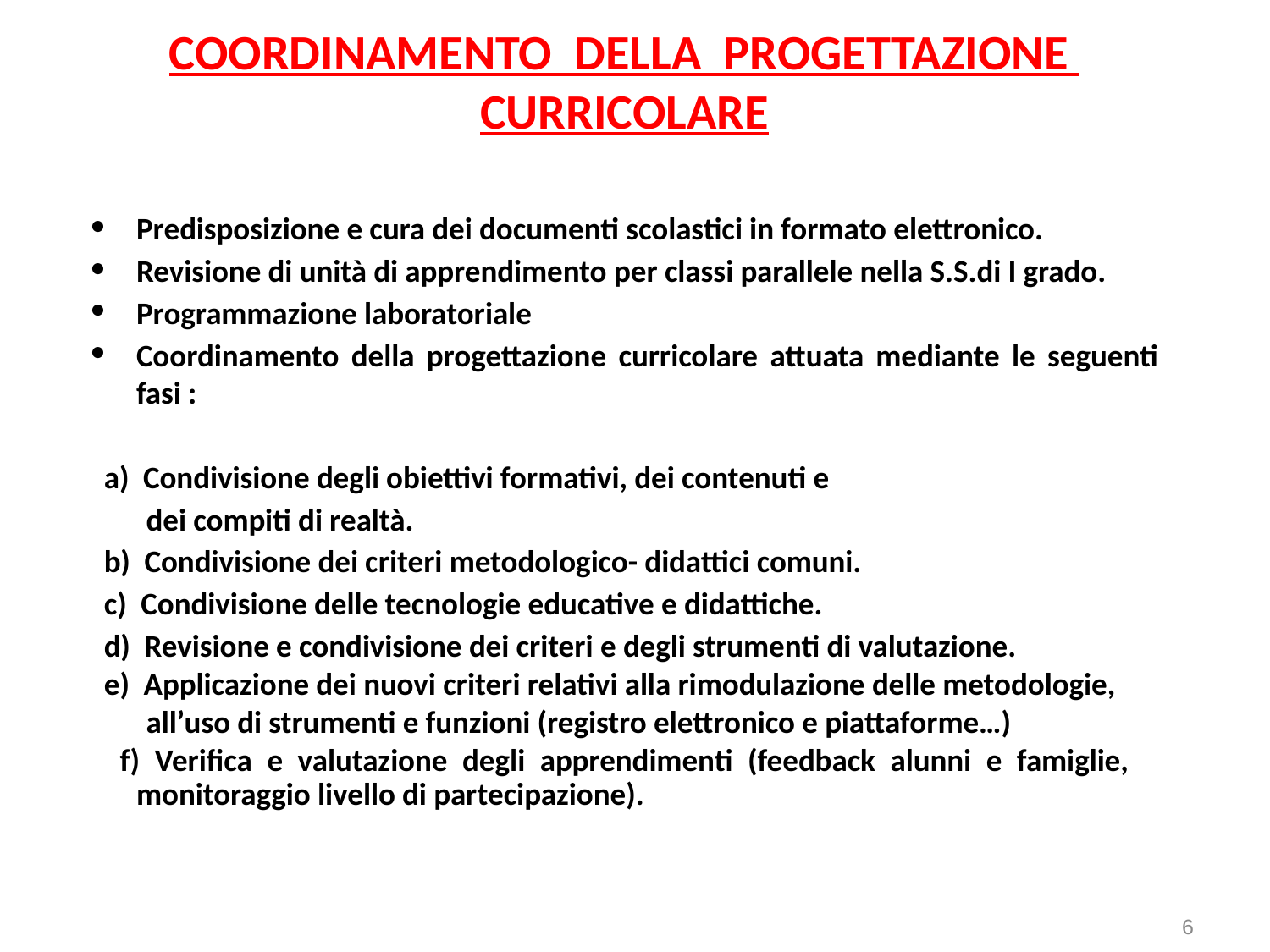

# COORDINAMENTO  DELLA  PROGETTAZIONE  CURRICOLARE
Predisposizione e cura dei documenti scolastici in formato elettronico.
Revisione di unità di apprendimento per classi parallele nella S.S.di I grado.
Programmazione laboratoriale
Coordinamento della progettazione curricolare attuata mediante le seguenti fasi :

  a)  Condivisione degli obiettivi formativi, dei contenuti e
        dei compiti di realtà.
  b)  Condivisione dei criteri metodologico- didattici comuni.
  c)  Condivisione delle tecnologie educative e didattiche.
  d)  Revisione e condivisione dei criteri e degli strumenti di valutazione.
  e)  Applicazione dei nuovi criteri relativi alla rimodulazione delle metodologie,
        all’uso di strumenti e funzioni (registro elettronico e piattaforme…)
  f) Verifica e valutazione degli apprendimenti (feedback alunni e famiglie,   monitoraggio livello di partecipazione).

6